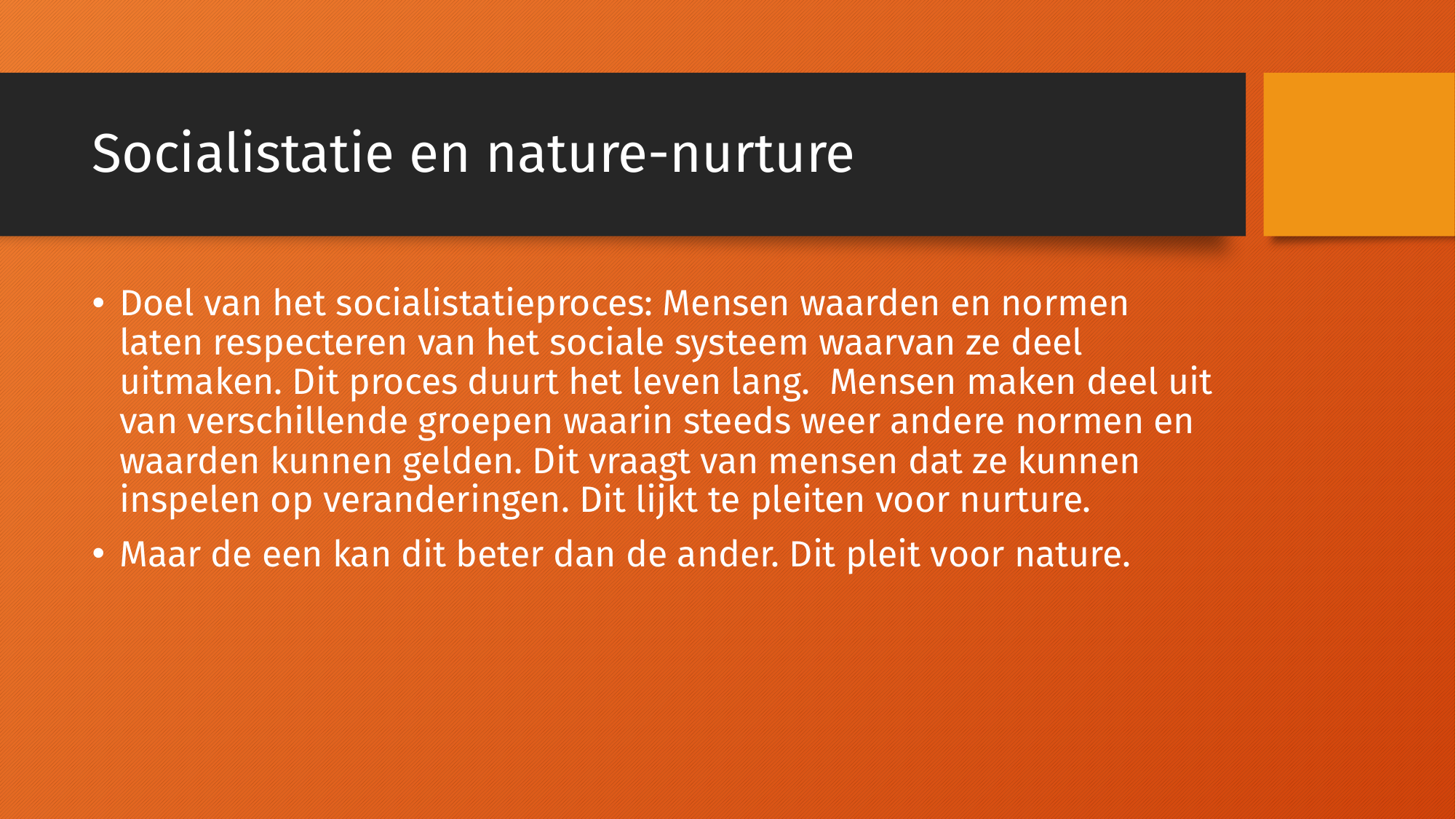

# Socialistatie en nature-nurture
Doel van het socialistatieproces: Mensen waarden en normen laten respecteren van het sociale systeem waarvan ze deel uitmaken. Dit proces duurt het leven lang.  Mensen maken deel uit van verschillende groepen waarin steeds weer andere normen en waarden kunnen gelden. Dit vraagt van mensen dat ze kunnen inspelen op veranderingen. Dit lijkt te pleiten voor nurture.
Maar de een kan dit beter dan de ander. Dit pleit voor nature.